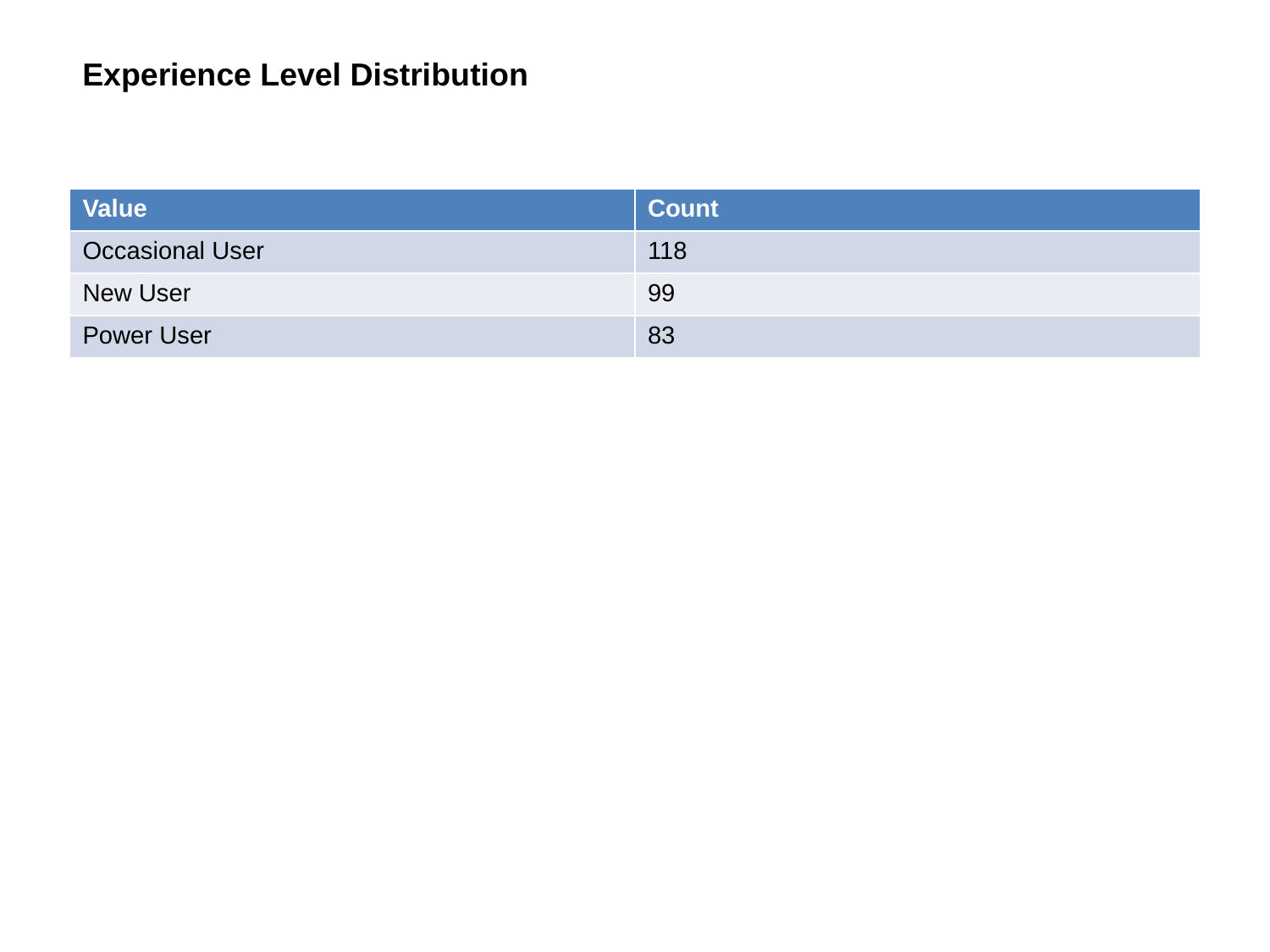

Experience Level Distribution
| Value | Count |
| --- | --- |
| Occasional User | 118 |
| New User | 99 |
| Power User | 83 |